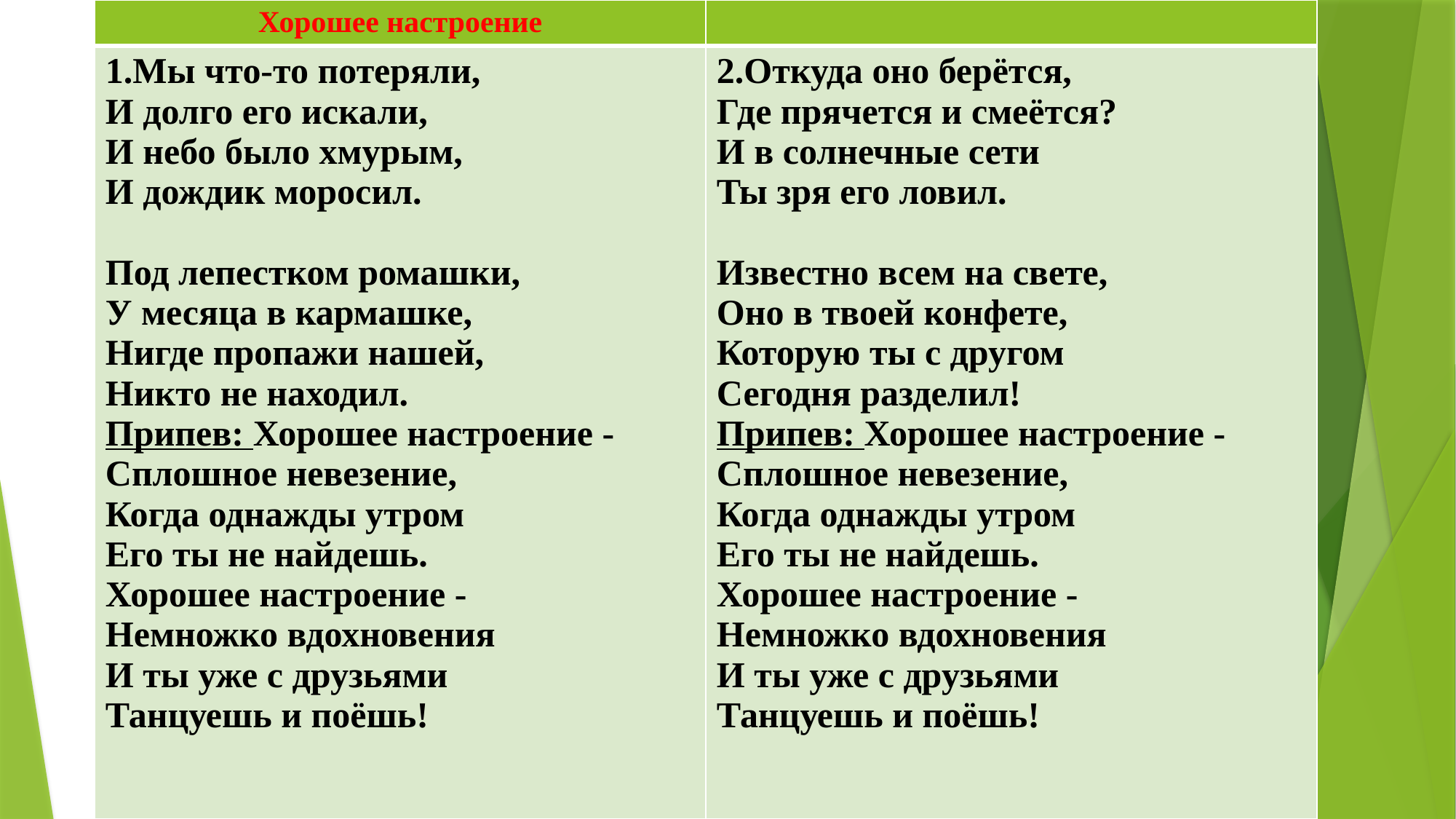

| Хорошее настроение |  |
| --- | --- |
| 1.Мы что-то потеряли, И долго его искали, И небо было хмурым, И дождик моросил. Под лепестком ромашки, У месяца в кармашке, Нигде пропажи нашей, Никто не находил. Припев: Хорошее настроение - Сплошное невезение, Когда однажды утром Его ты не найдешь. Хорошее настроение - Немножко вдохновения И ты уже с друзьями Танцуешь и поёшь! | 2.Откуда оно берётся, Где прячется и смеётся? И в солнечные сети Ты зря его ловил. Известно всем на свете, Оно в твоей конфете, Которую ты с другом Сегодня разделил! Припев: Хорошее настроение - Сплошное невезение, Когда однажды утром Его ты не найдешь. Хорошее настроение - Немножко вдохновения И ты уже с друзьями Танцуешь и поёшь! |